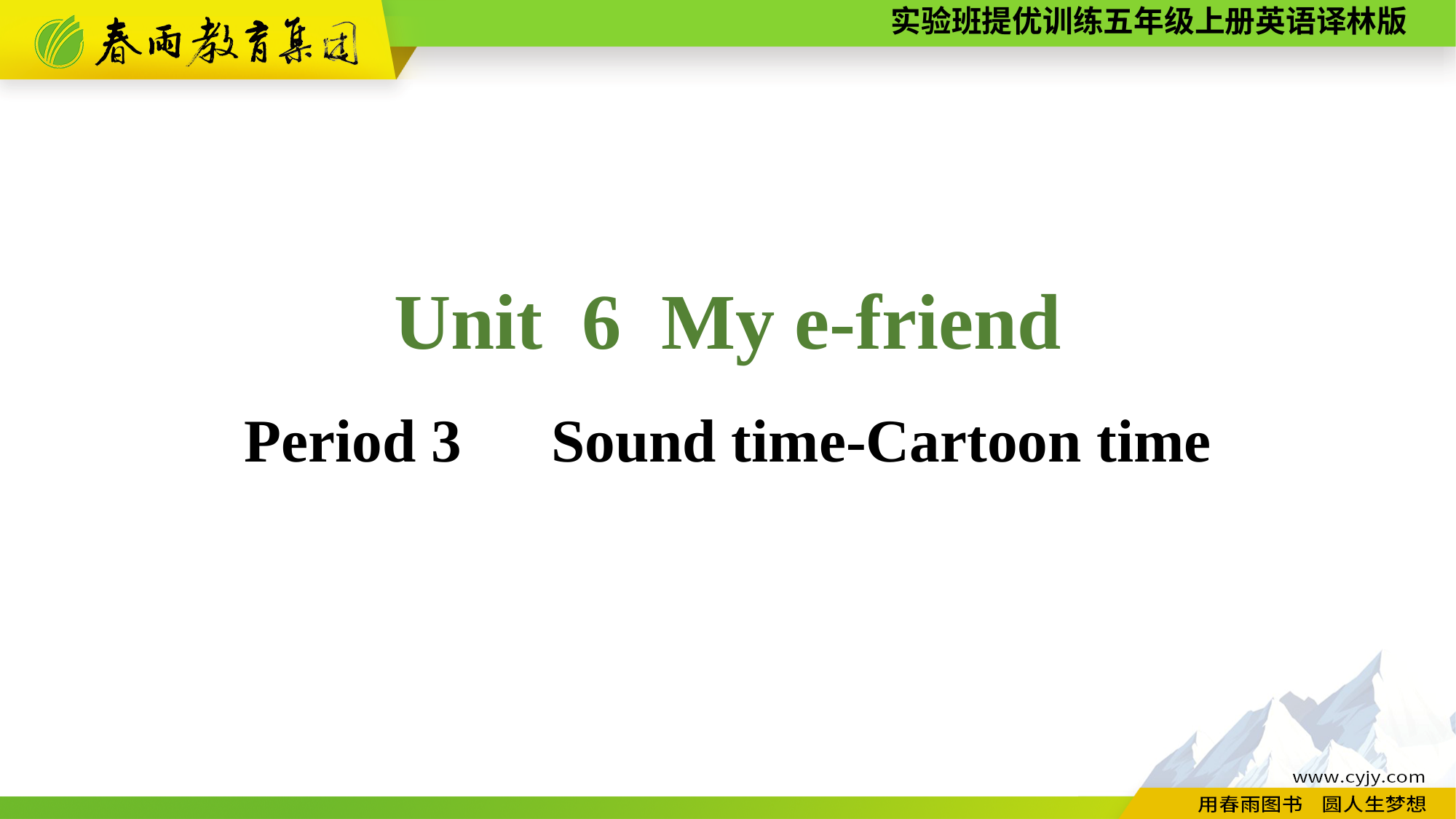

Unit  6  My e-friend
Period 3　Sound time-Cartoon time